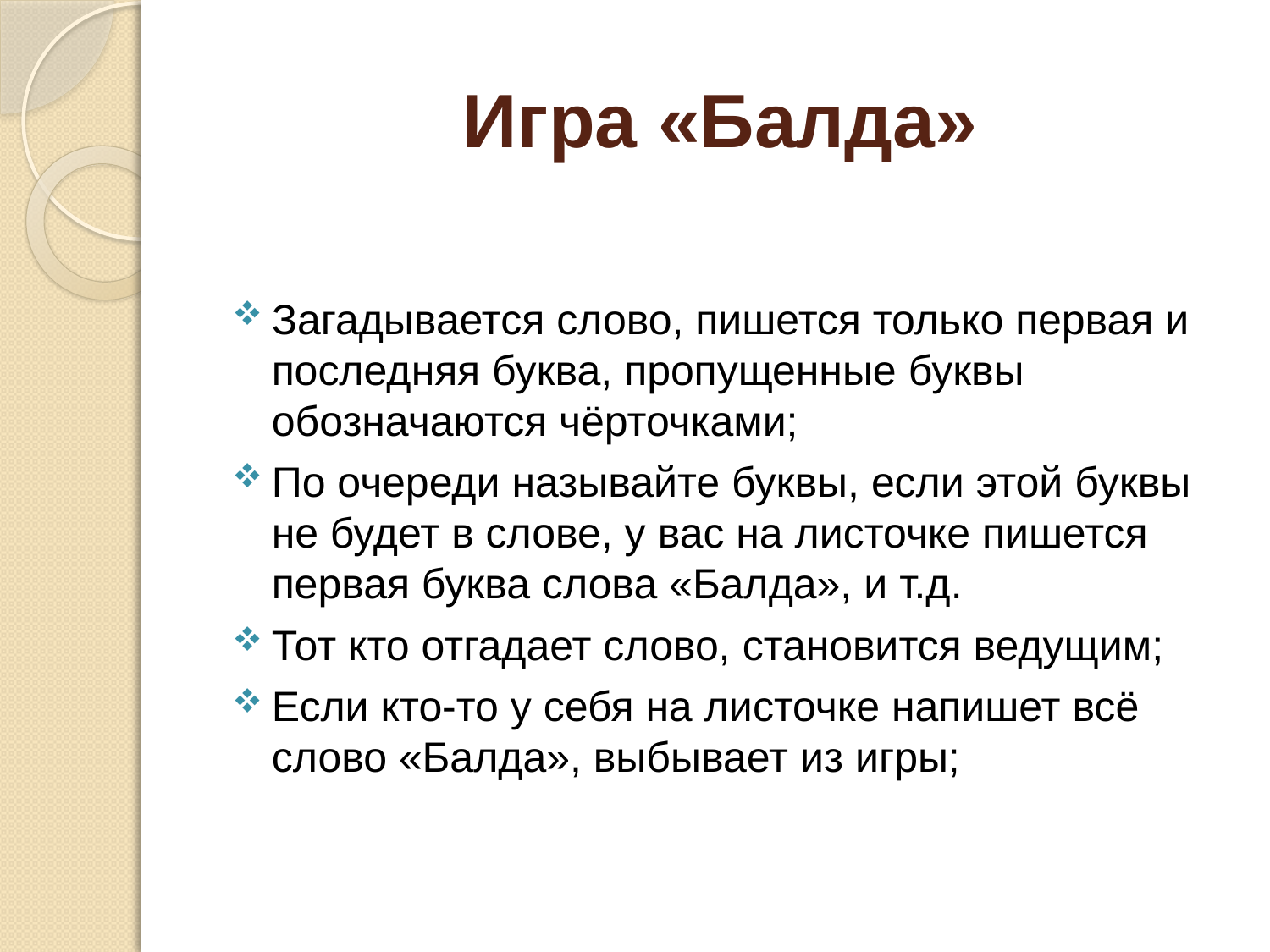

# Игра «Балда»
Загадывается слово, пишется только первая и последняя буква, пропущенные буквы обозначаются чёрточками;
По очереди называйте буквы, если этой буквы не будет в слове, у вас на листочке пишется первая буква слова «Балда», и т.д.
Тот кто отгадает слово, становится ведущим;
Если кто-то у себя на листочке напишет всё слово «Балда», выбывает из игры;